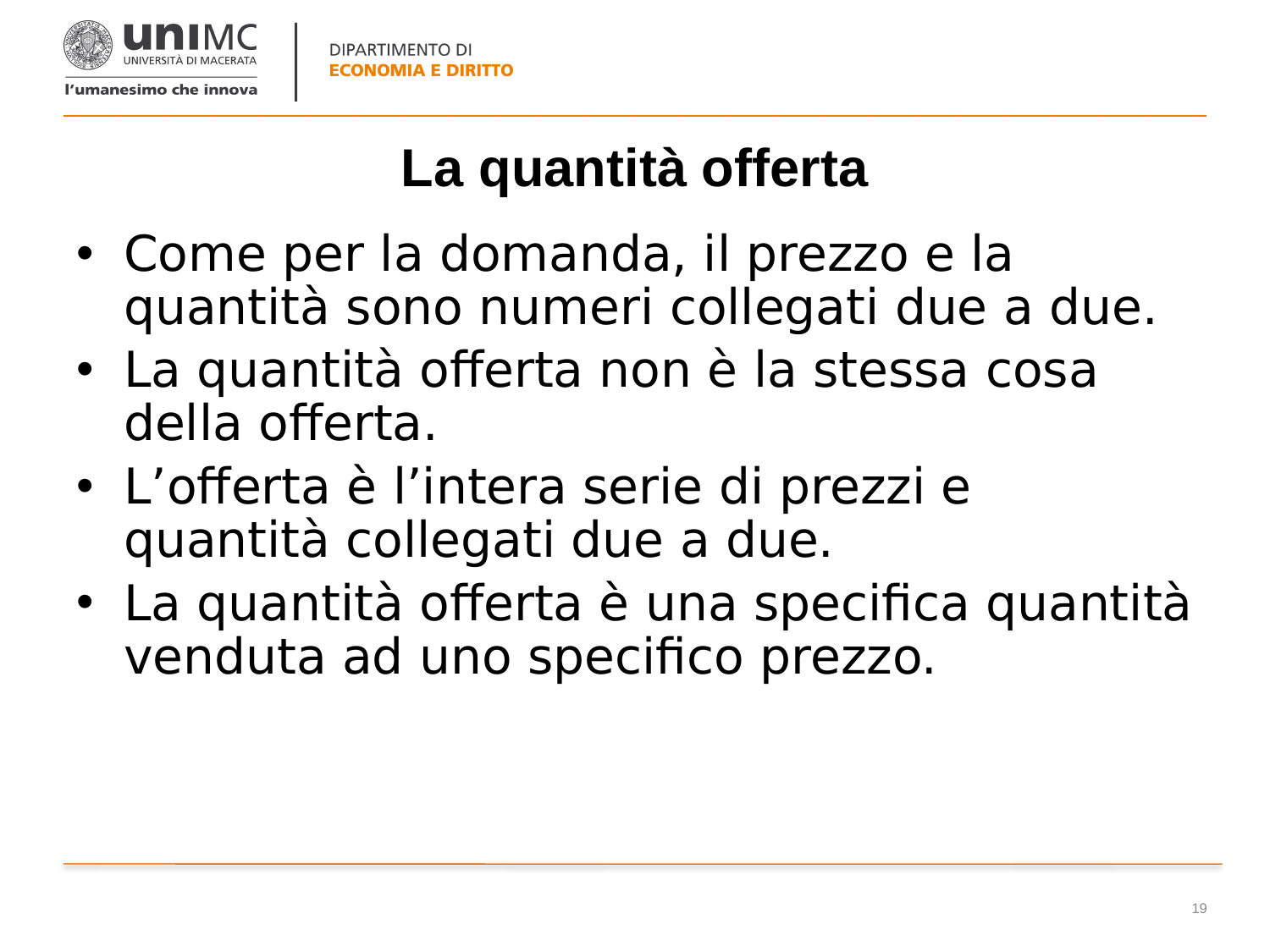

# La quantità offerta
Come per la domanda, il prezzo e la quantità sono numeri collegati due a due.
La quantità offerta non è la stessa cosa della offerta.
L’offerta è l’intera serie di prezzi e quantità collegati due a due.
La quantità offerta è una specifica quantità venduta ad uno specifico prezzo.
19